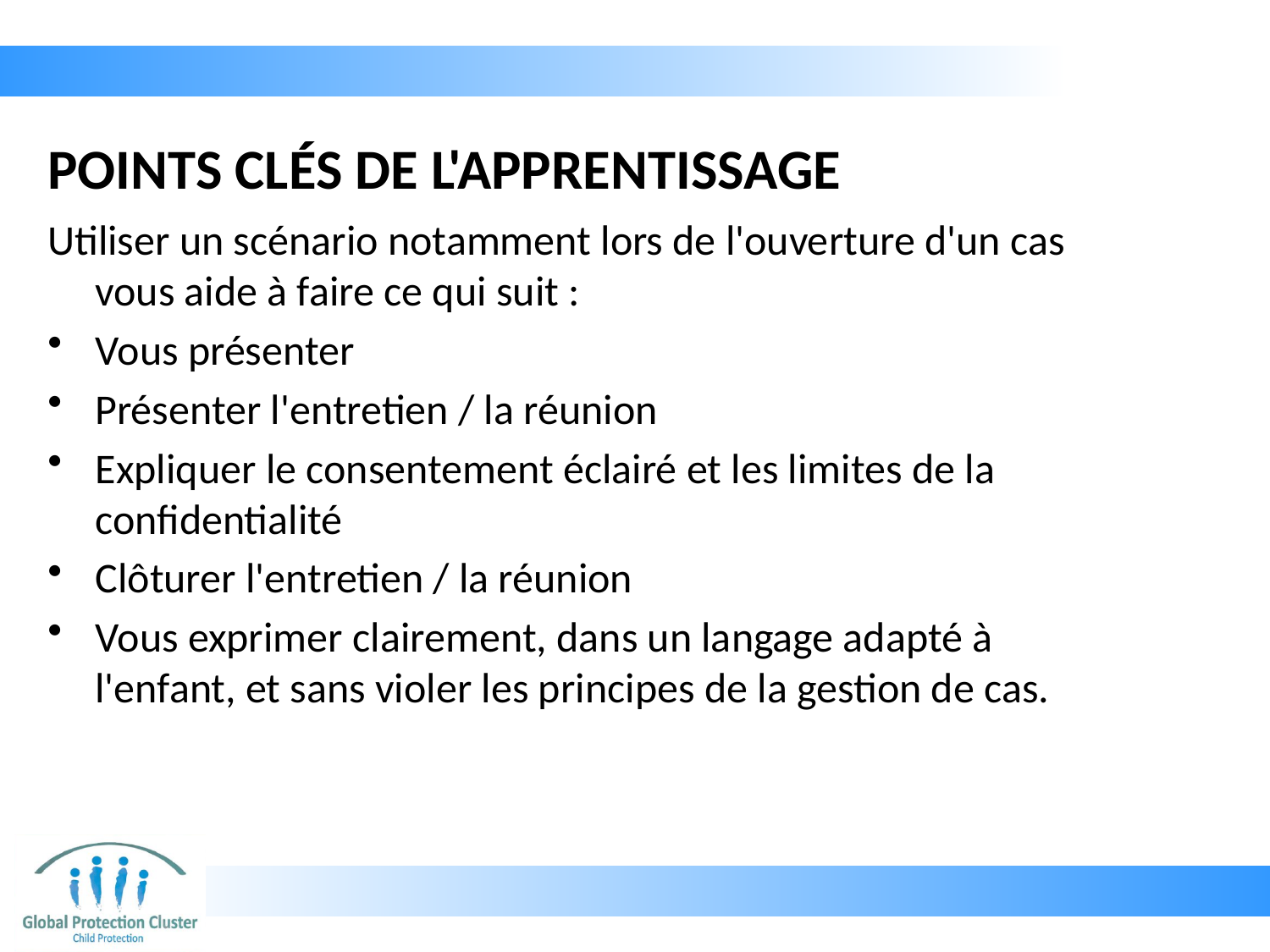

# POINTS CLÉS DE L'APPRENTISSAGE
Utiliser un scénario notamment lors de l'ouverture d'un cas vous aide à faire ce qui suit :
Vous présenter
Présenter l'entretien / la réunion
Expliquer le consentement éclairé et les limites de la confidentialité
Clôturer l'entretien / la réunion
Vous exprimer clairement, dans un langage adapté à l'enfant, et sans violer les principes de la gestion de cas.